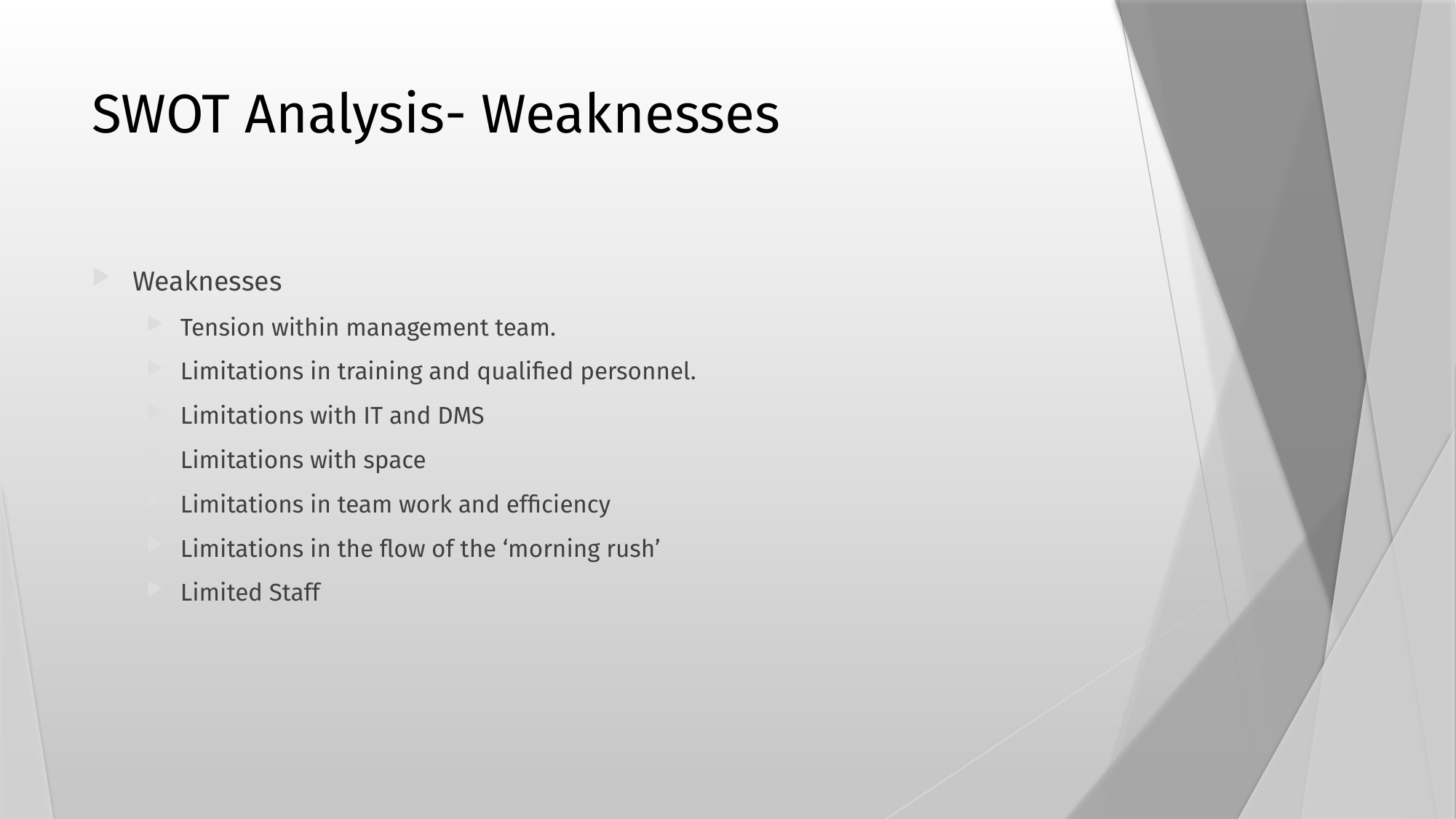

# SWOT Analysis- Weaknesses
Weaknesses
Tension within management team.
Limitations in training and qualified personnel.
Limitations with IT and DMS
Limitations with space
Limitations in team work and efficiency
Limitations in the flow of the ‘morning rush’
Limited Staff